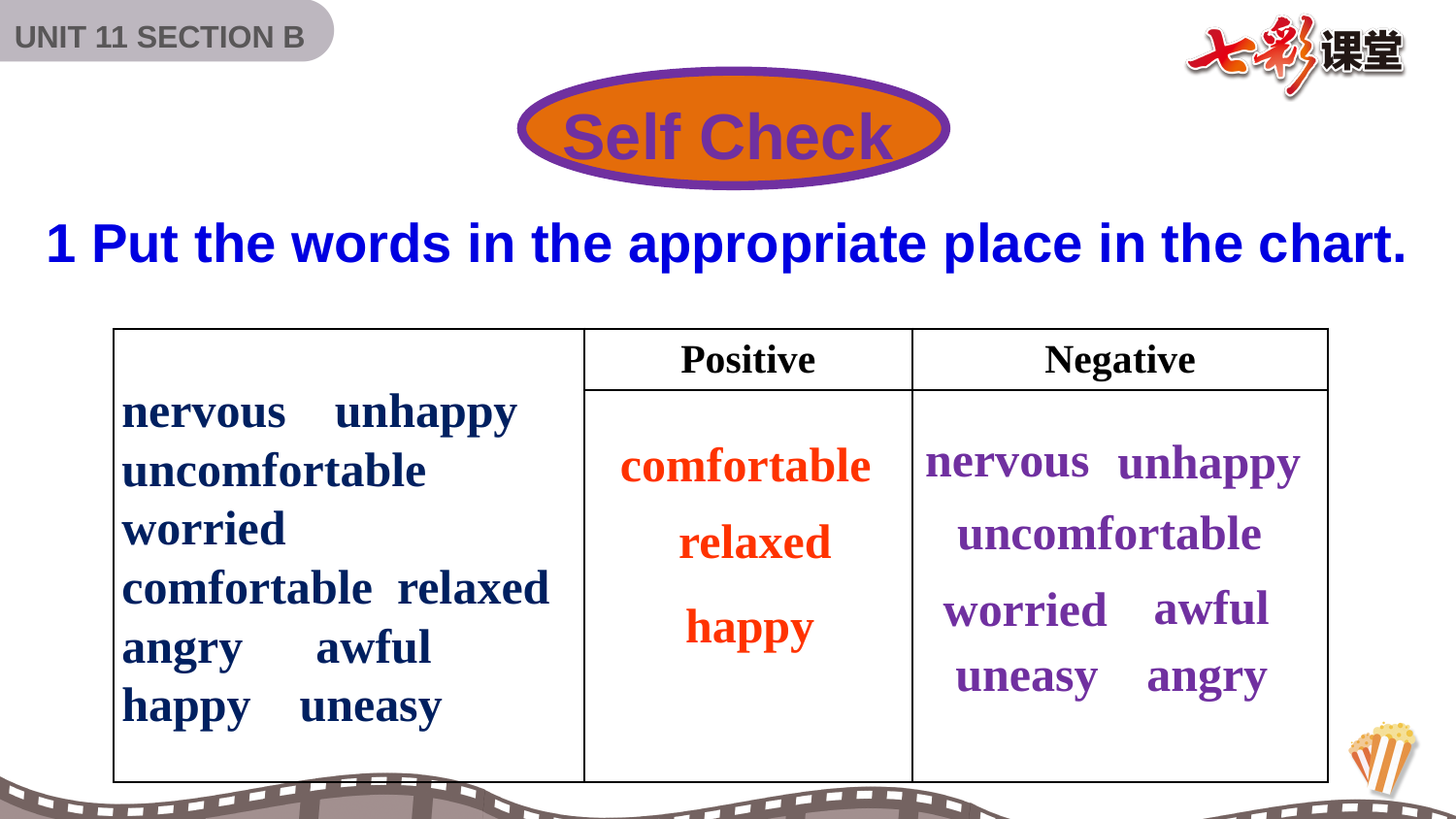

Self Check
1 Put the words in the appropriate place in the chart.
| nervous unhappy uncomfortable worried comfortable relaxed angry awful happy uneasy | Positive | Negative |
| --- | --- | --- |
|  |  |  |
nervous
unhappy
comfortable
uncomfortable
relaxed
awful
worried
happy
uneasy
angry